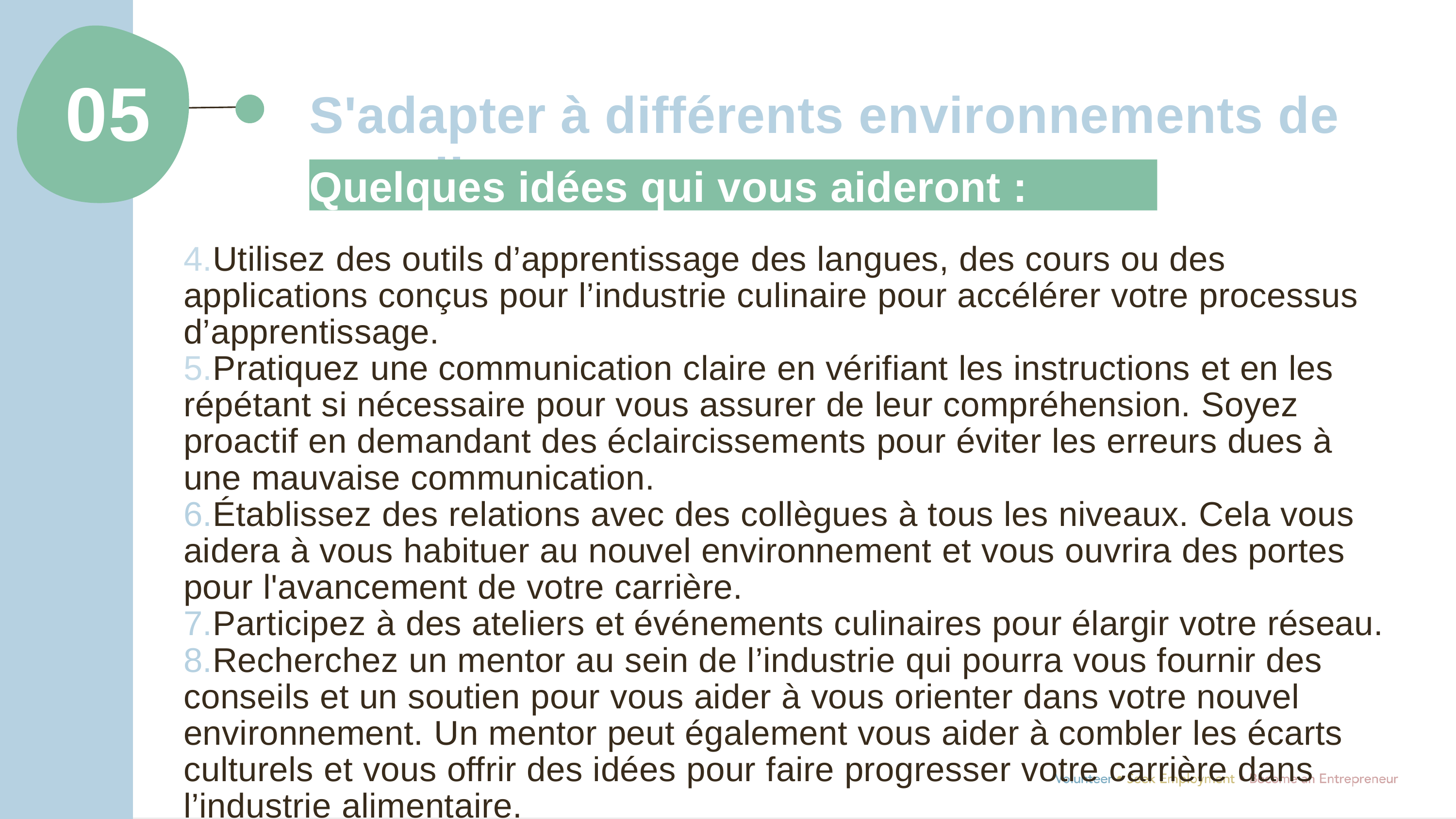

05
S'adapter à différents environnements de travail

Quelques idées qui vous aideront :
4.Utilisez des outils d’apprentissage des langues, des cours ou des applications conçus pour l’industrie culinaire pour accélérer votre processus d’apprentissage.
5.Pratiquez une communication claire en vérifiant les instructions et en les répétant si nécessaire pour vous assurer de leur compréhension. Soyez proactif en demandant des éclaircissements pour éviter les erreurs dues à une mauvaise communication.
6.Établissez des relations avec des collègues à tous les niveaux. Cela vous aidera à vous habituer au nouvel environnement et vous ouvrira des portes pour l'avancement de votre carrière.
7.Participez à des ateliers et événements culinaires pour élargir votre réseau.
8.Recherchez un mentor au sein de l’industrie qui pourra vous fournir des conseils et un soutien pour vous aider à vous orienter dans votre nouvel environnement. Un mentor peut également vous aider à combler les écarts culturels et vous offrir des idées pour faire progresser votre carrière dans l’industrie alimentaire.